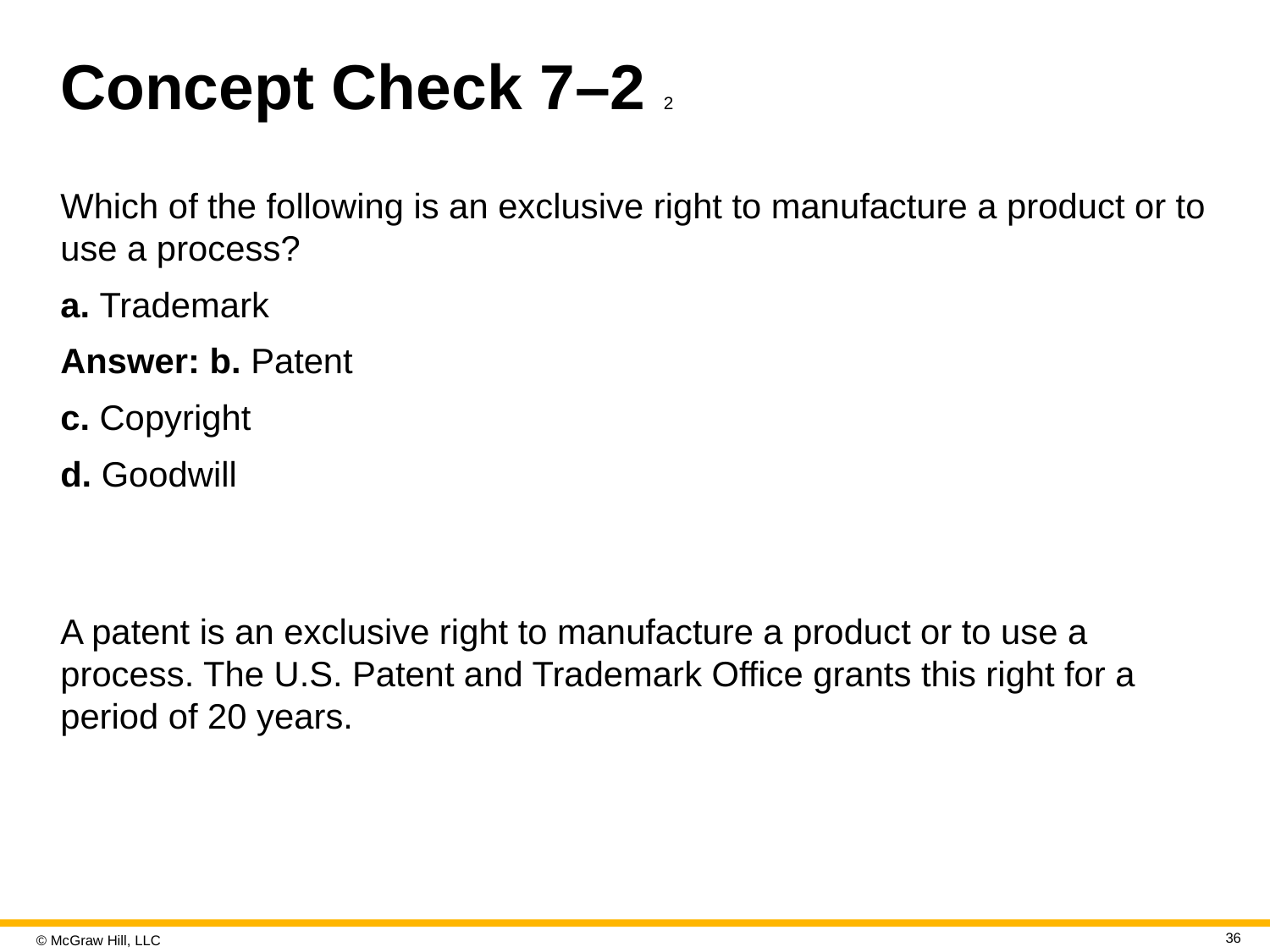

# Concept Check 7–2 2
Which of the following is an exclusive right to manufacture a product or to use a process?
a. Trademark
Answer: b. Patent
c. Copyright
d. Goodwill
A patent is an exclusive right to manufacture a product or to use a process. The U.S. Patent and Trademark Office grants this right for a period of 20 years.
36